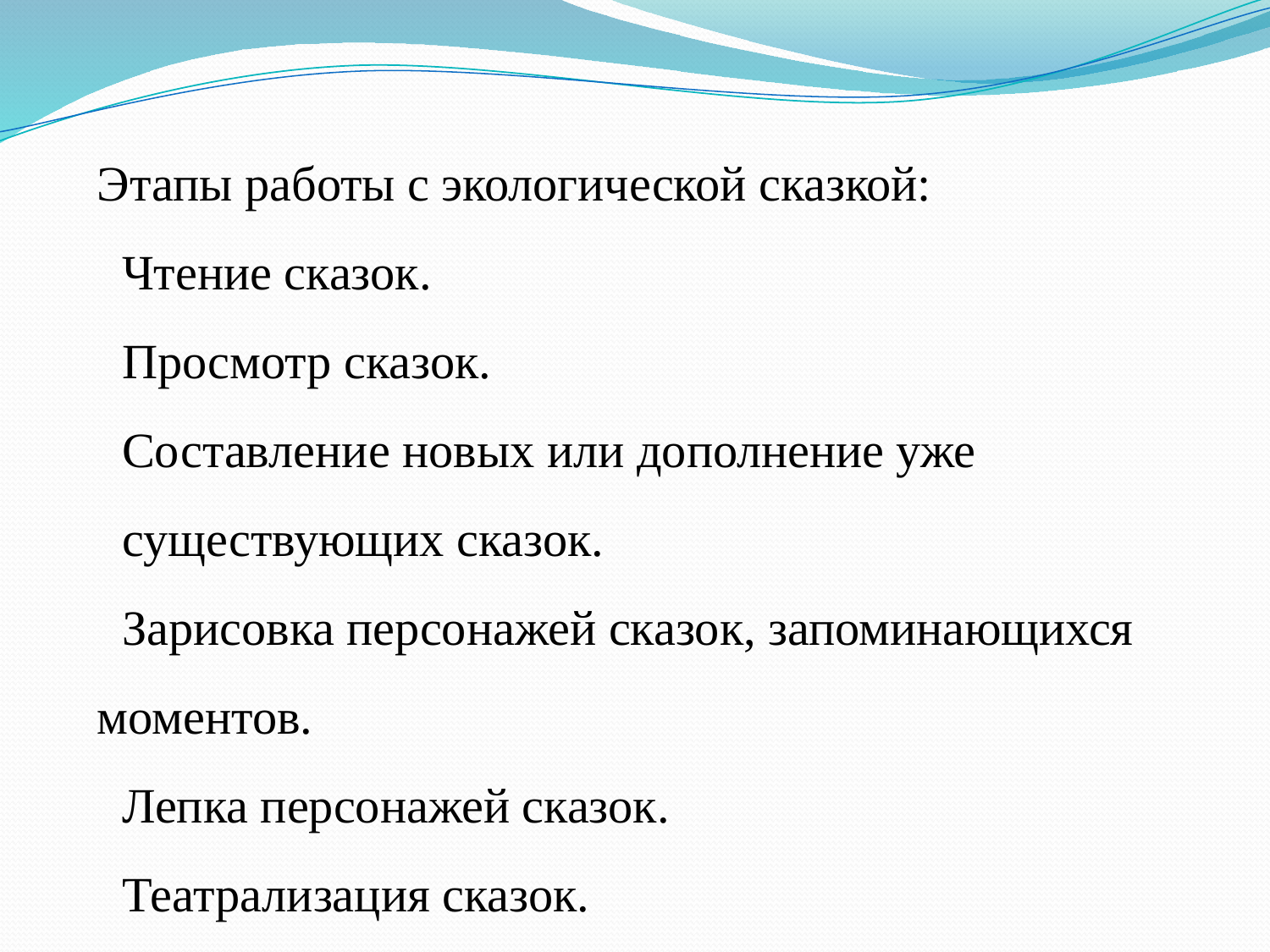

Этапы работы с экологической сказкой:
  Чтение сказок.
  Просмотр сказок.
  Составление новых или дополнение уже
  существующих сказок.
  Зарисовка персонажей сказок, запоминающихся     моментов.
  Лепка персонажей сказок.
  Театрализация сказок.